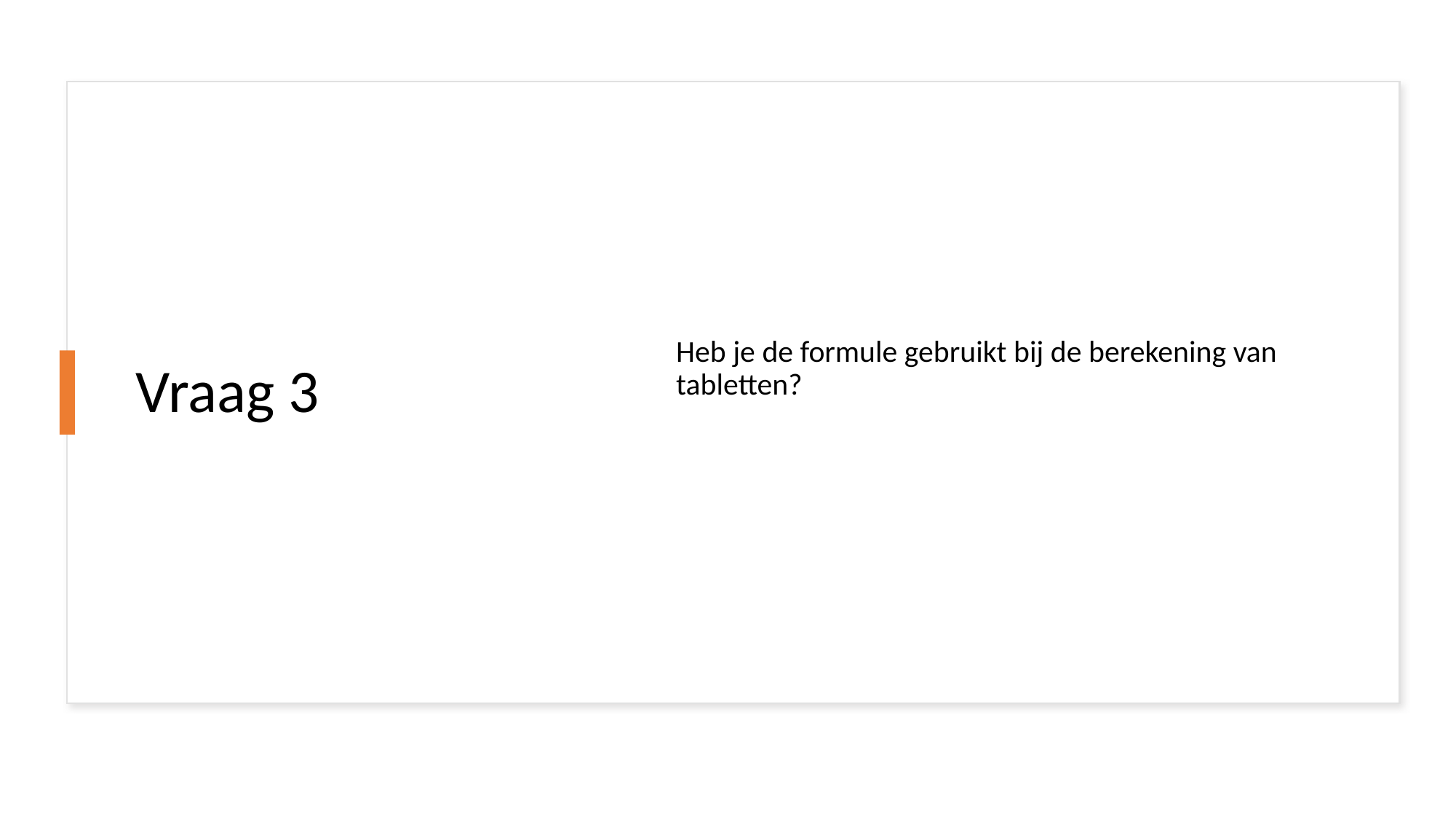

# Vraag 3
Heb je de formule gebruikt bij de berekening van tabletten?